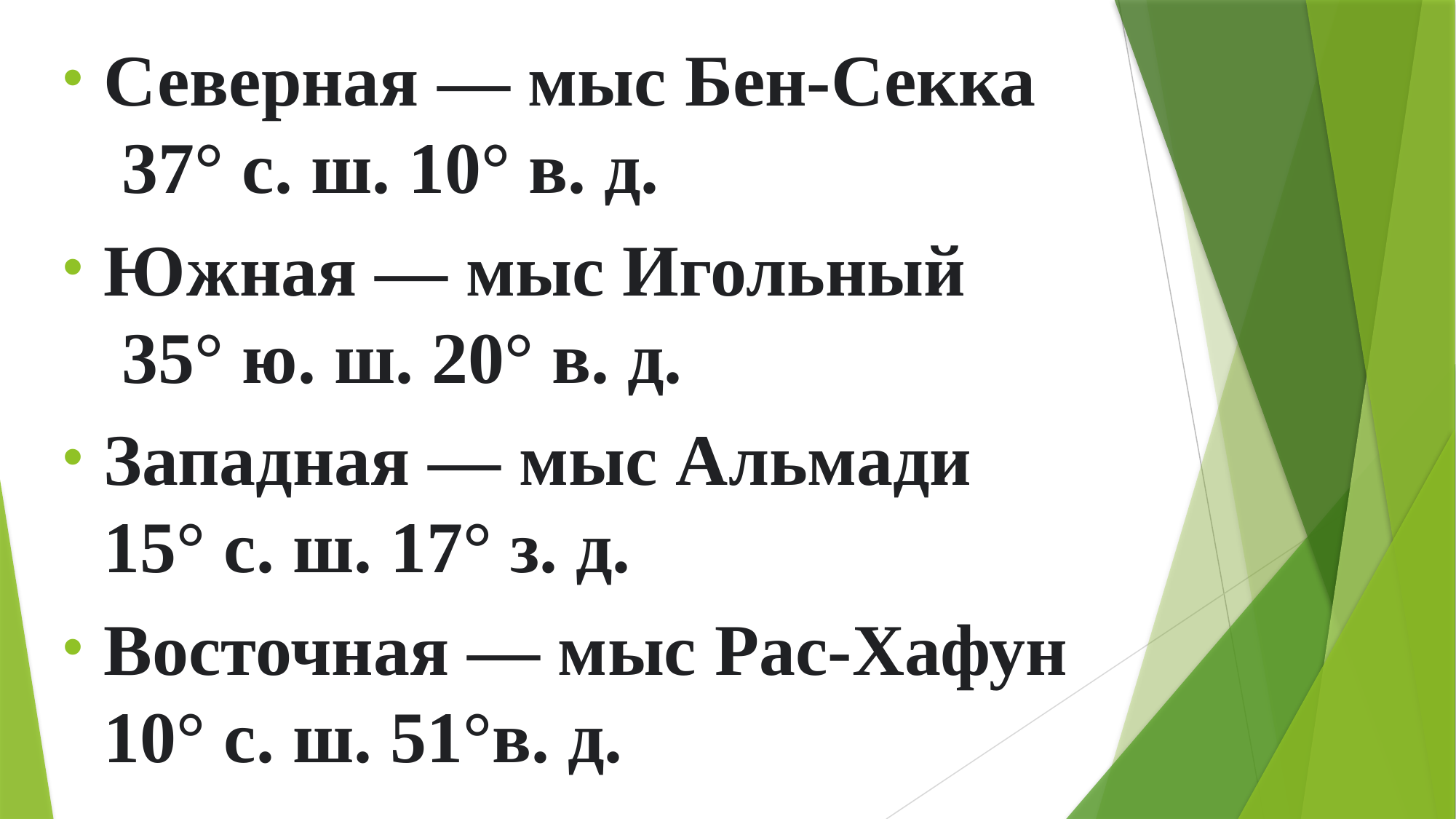

Северная — мыс Бен-Секка    37° с. ш. 10° в. д.
Южная — мыс Игольный        35° ю. ш. 20° в. д.
Западная — мыс Альмади       15° с. ш. 17° з. д.
Восточная — мыс Рас-Хафун  10° с. ш. 51°в. д.